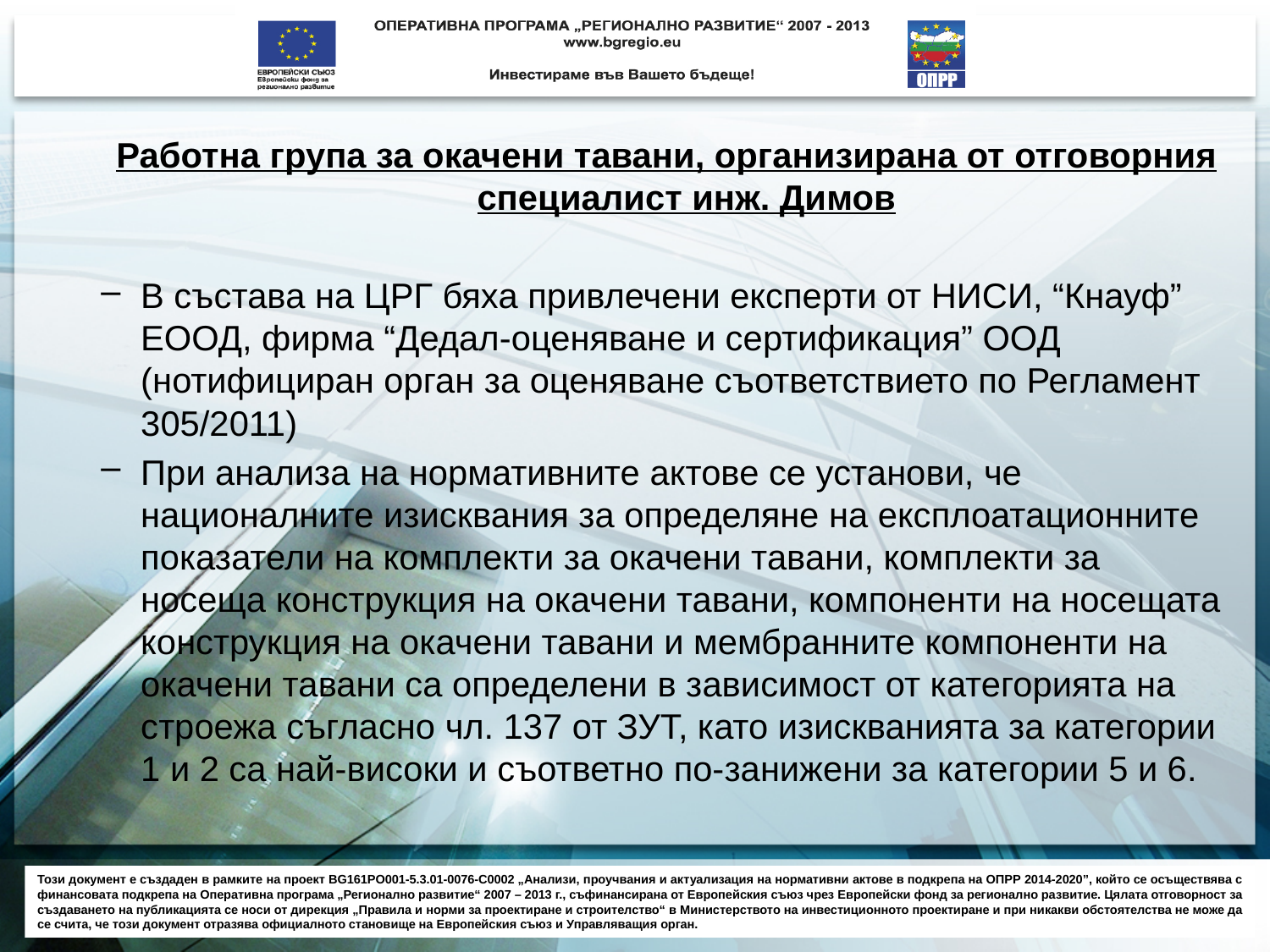

Работна група за окачени тавани, организирана от отговорния специалист инж. Димов

В състава на ЦРГ бяха привлечени експерти от НИСИ, “Кнауф” ЕООД, фирма “Дедал-оценяване и сертификация” ООД (нотифициран орган за оценяване съответствието по Регламент 305/2011)
При анализа на нормативните актове се установи, че националните изисквания за определяне на експлоатационните показатели на комплекти за окачени тавани, комплекти за носеща конструкция на окачени тавани, компоненти на носещата конструкция на окачени тавани и мембранните компоненти на окачени тавани са определени в зависимост от категорията на строежа съгласно чл. 137 от ЗУТ, като изискванията за категории 1 и 2 са най-високи и съответно по-занижени за категории 5 и 6.